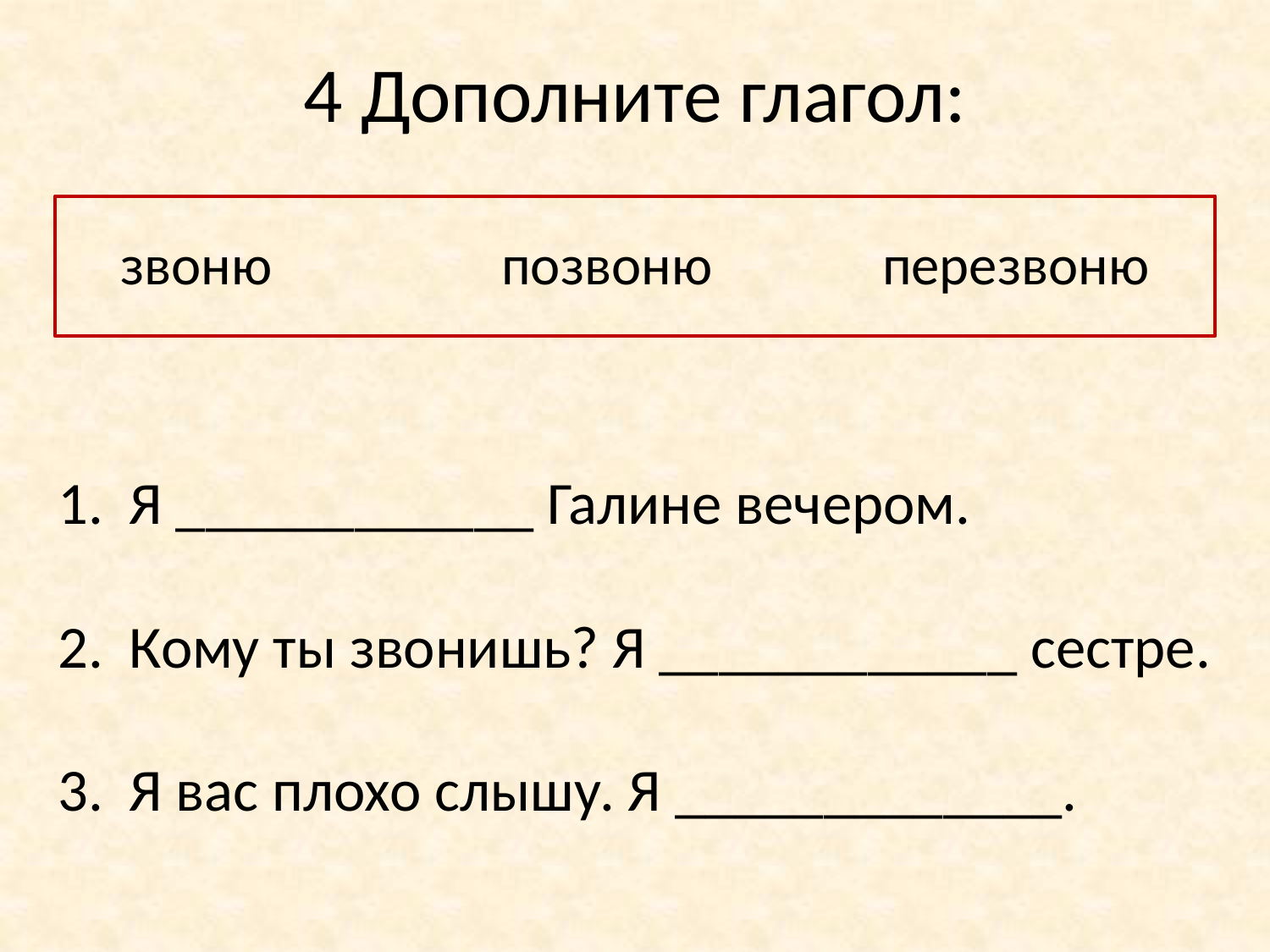

4 Дополните глагол:

звоню		позвоню		перезвоню
Я ____________ Галине вечером.
Кому ты звонишь? Я ____________ сестре.
Я вас плохо слышу. Я _____________.